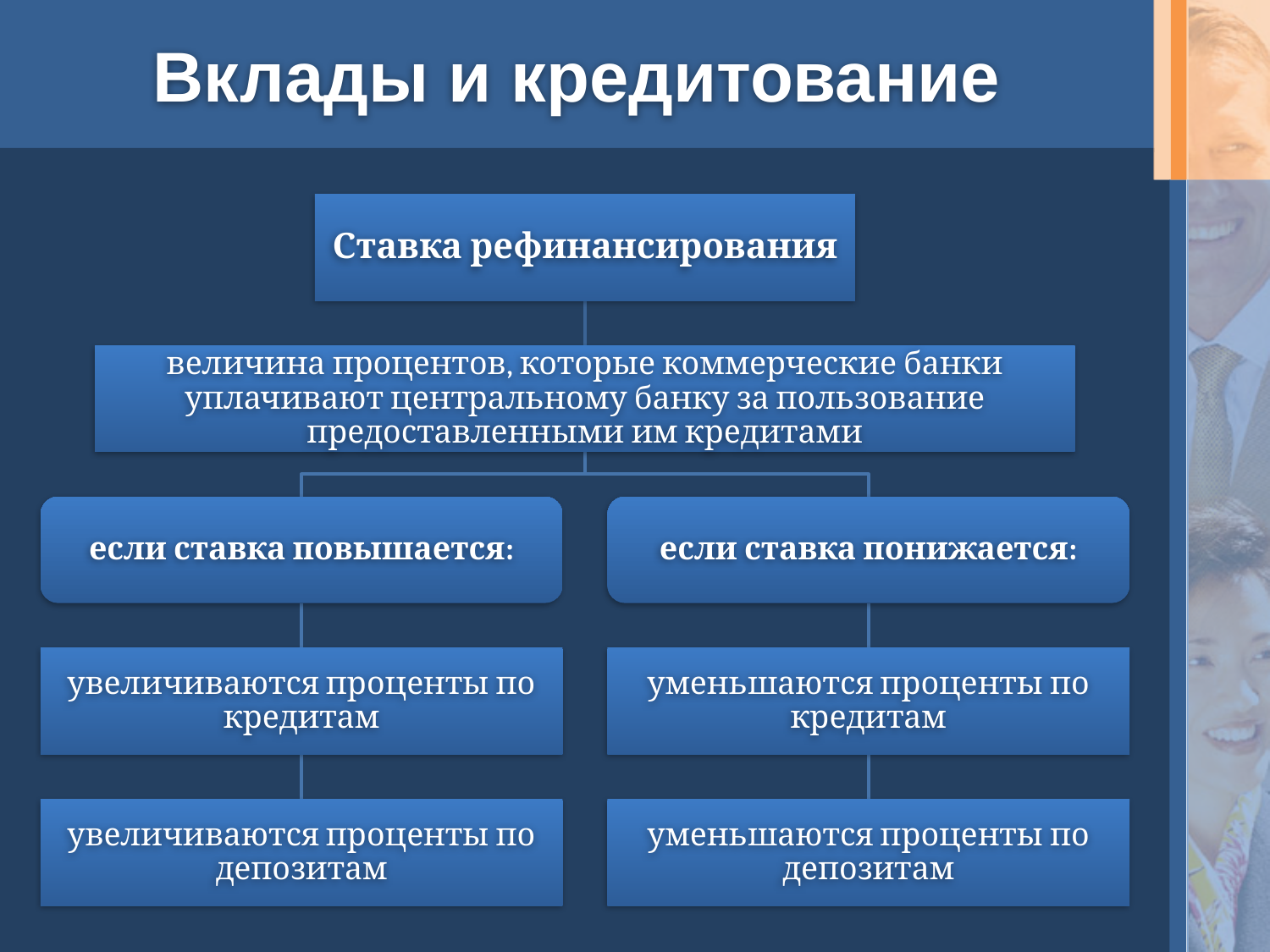

# Вклады и кредитование

Ставка рефинансирования

величина процентов, которые коммерческие банки уплачивают центральному банку за пользование предоставленными им кредитами

если ставка повышается:
если ставка понижается:

увеличиваются проценты по кредитам

уменьшаются проценты по кредитам

увеличиваются проценты по депозитам

уменьшаются проценты по депозитам